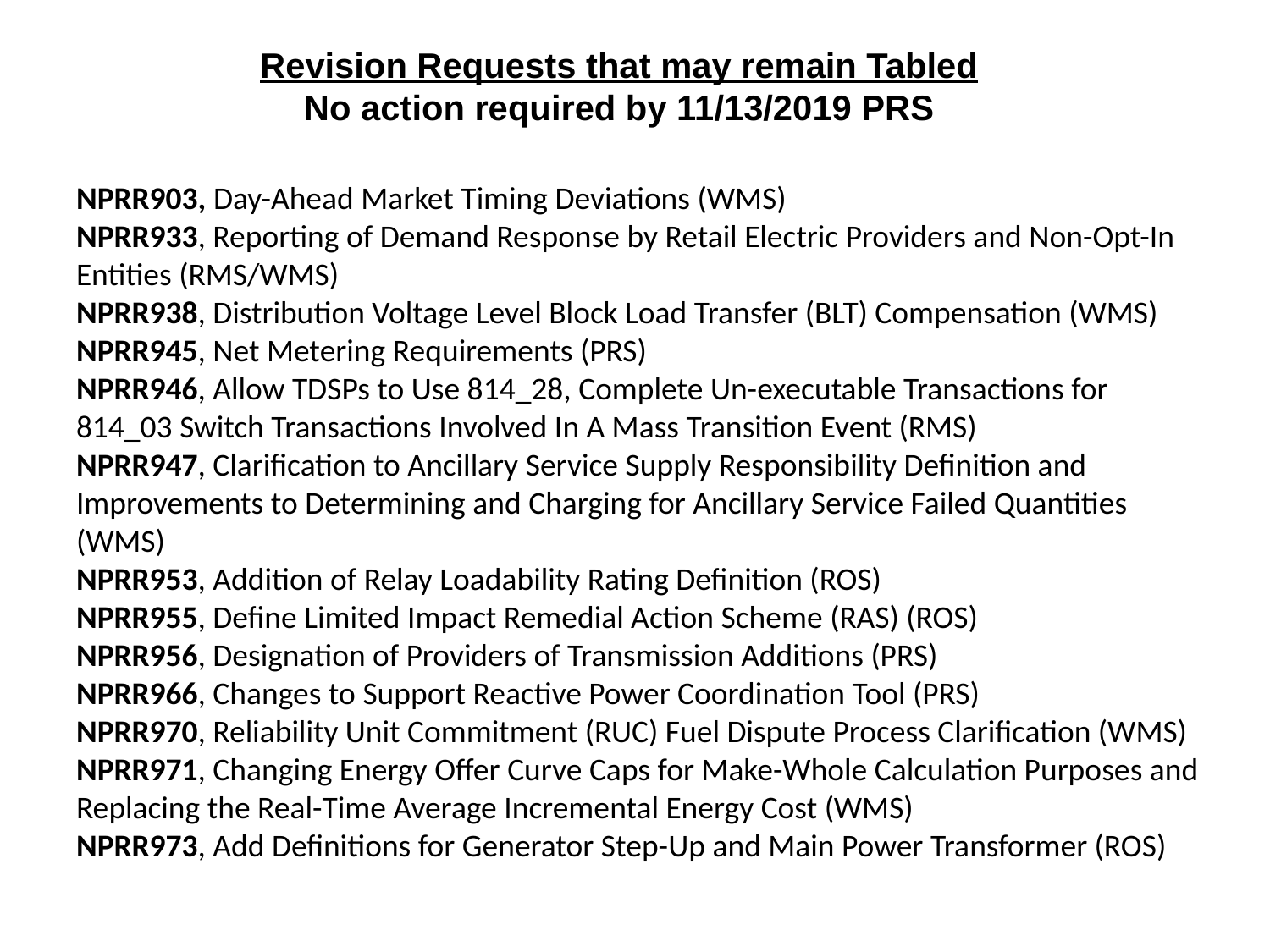

# Revision Requests that may remain Tabled No action required by 11/13/2019 PRS

NPRR903, Day-Ahead Market Timing Deviations (WMS)
NPRR933, Reporting of Demand Response by Retail Electric Providers and Non-Opt-In Entities (RMS/WMS)
NPRR938, Distribution Voltage Level Block Load Transfer (BLT) Compensation (WMS)
NPRR945, Net Metering Requirements (PRS)
NPRR946, Allow TDSPs to Use 814_28, Complete Un-executable Transactions for 814_03 Switch Transactions Involved In A Mass Transition Event (RMS)
NPRR947, Clarification to Ancillary Service Supply Responsibility Definition and Improvements to Determining and Charging for Ancillary Service Failed Quantities (WMS)
NPRR953, Addition of Relay Loadability Rating Definition (ROS)
NPRR955, Define Limited Impact Remedial Action Scheme (RAS) (ROS)
NPRR956, Designation of Providers of Transmission Additions (PRS)
NPRR966, Changes to Support Reactive Power Coordination Tool (PRS)
NPRR970, Reliability Unit Commitment (RUC) Fuel Dispute Process Clarification (WMS)
NPRR971, Changing Energy Offer Curve Caps for Make-Whole Calculation Purposes and Replacing the Real-Time Average Incremental Energy Cost (WMS)
NPRR973, Add Definitions for Generator Step-Up and Main Power Transformer (ROS)